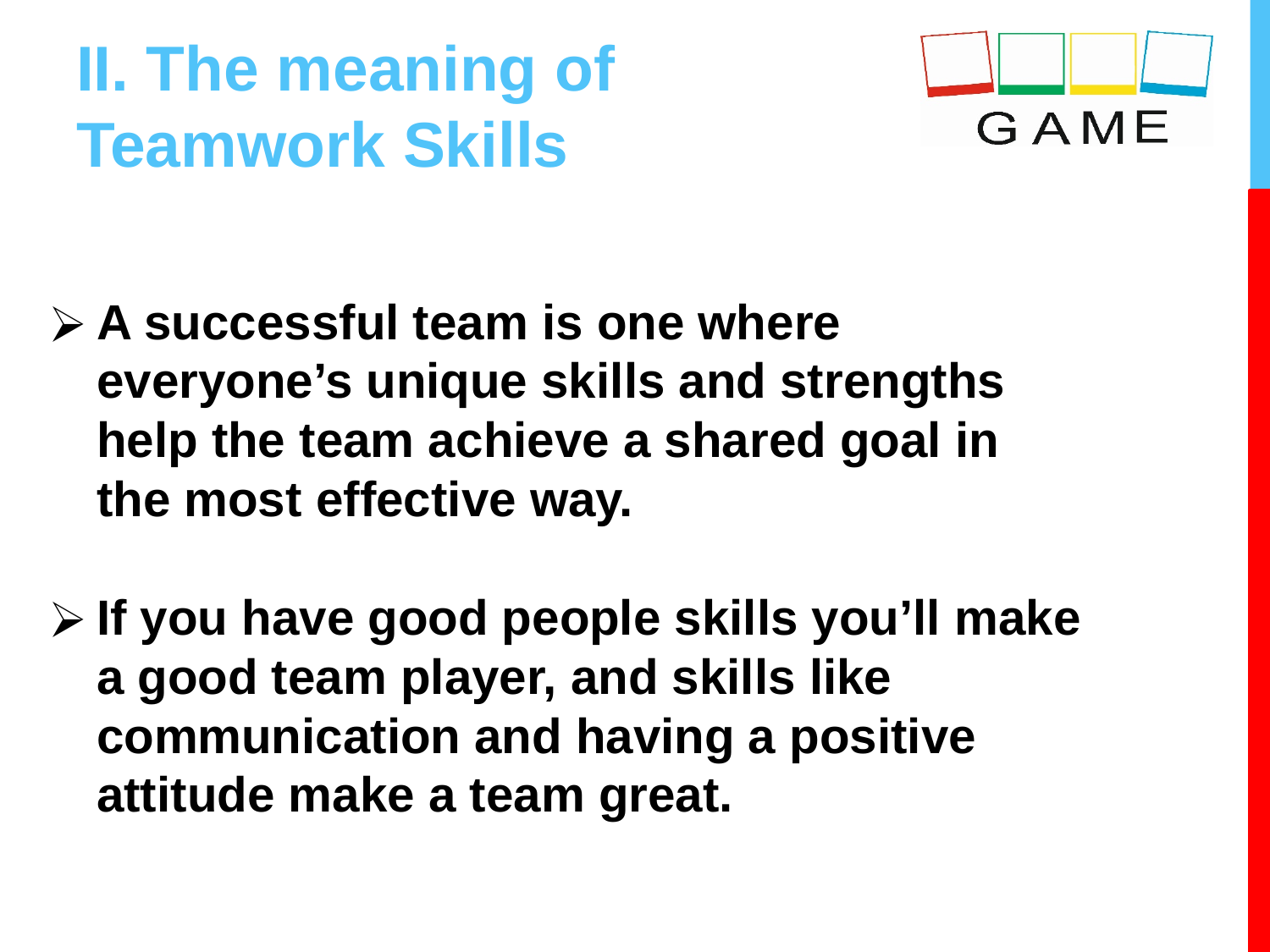

# II. The meaning of Teamwork Skills

A successful team is one where everyone’s unique skills and strengths help the team achieve a shared goal in the most effective way.

If you have good people skills you’ll make a good team player, and skills like communication and having a positive attitude make a team great.